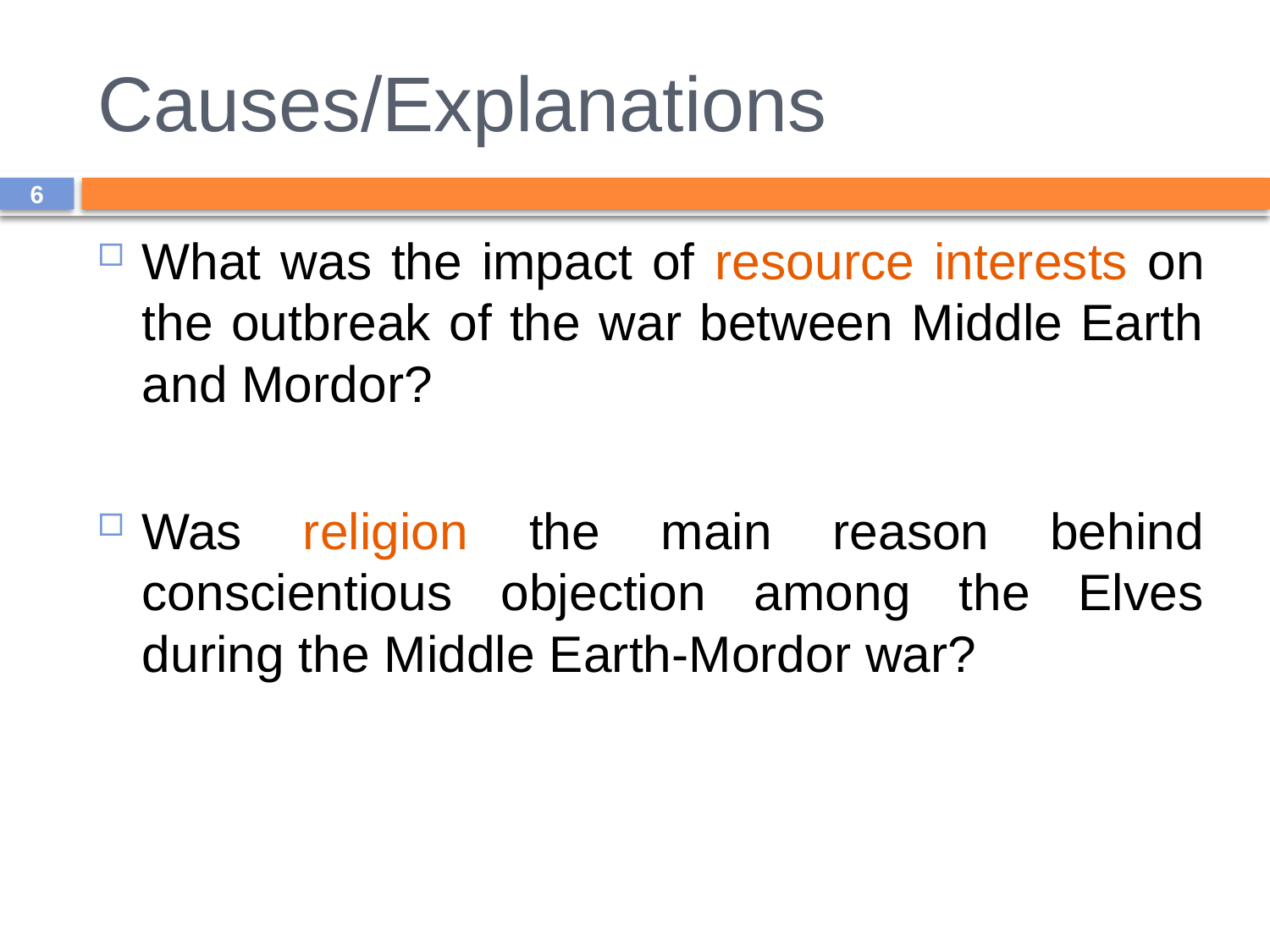

# Causes/Explanations
6
What was the impact of resource interests on the outbreak of the war between Middle Earth and Mordor?

Was religion the main reason behind conscientious objection among the Elves during the Middle Earth-Mordor war?